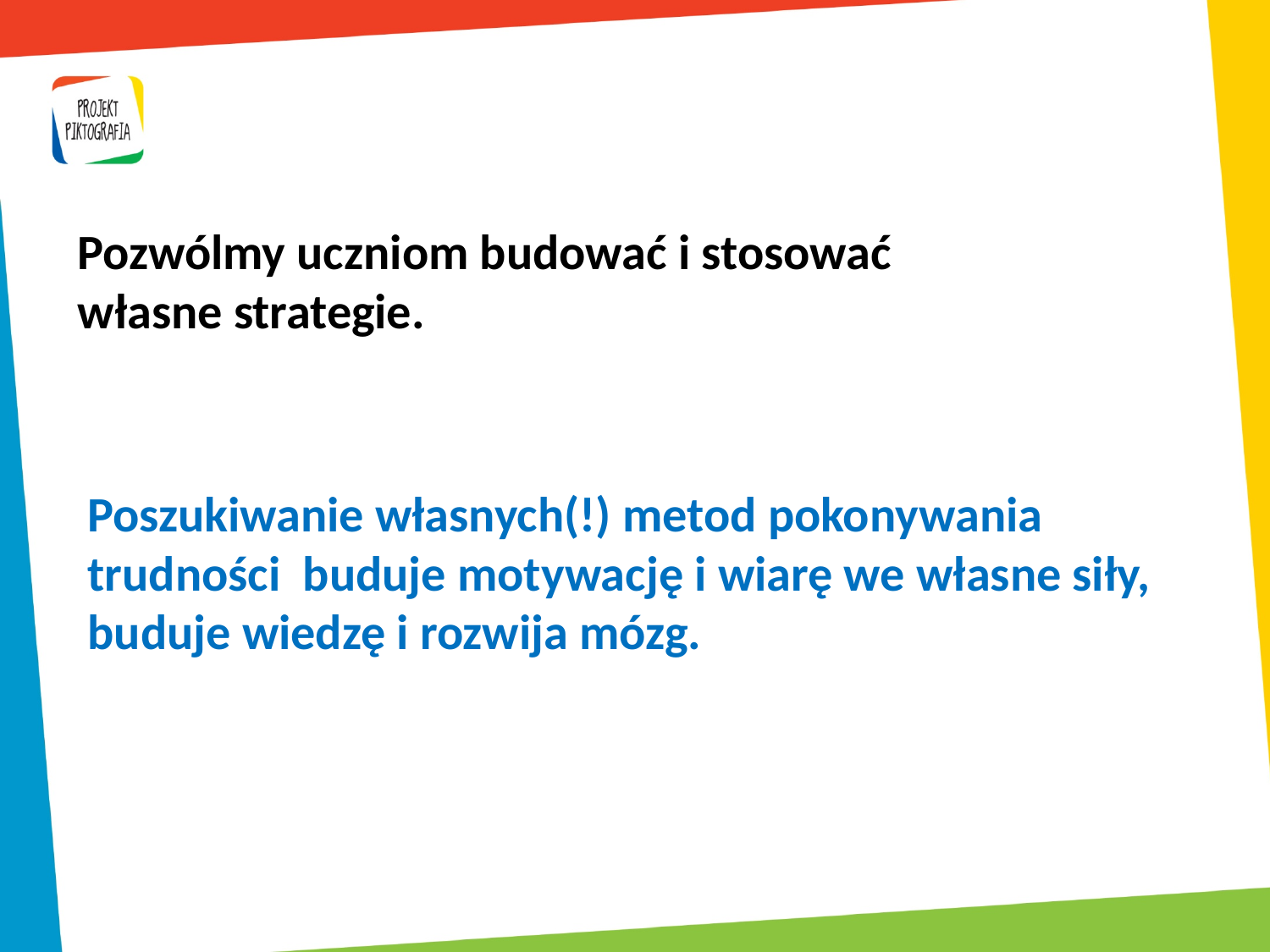

Pozwólmy uczniom budować i stosować
własne strategie.

Poszukiwanie własnych(!) metod pokonywania trudności  buduje motywację i wiarę we własne siły, buduje wiedzę i rozwija mózg.